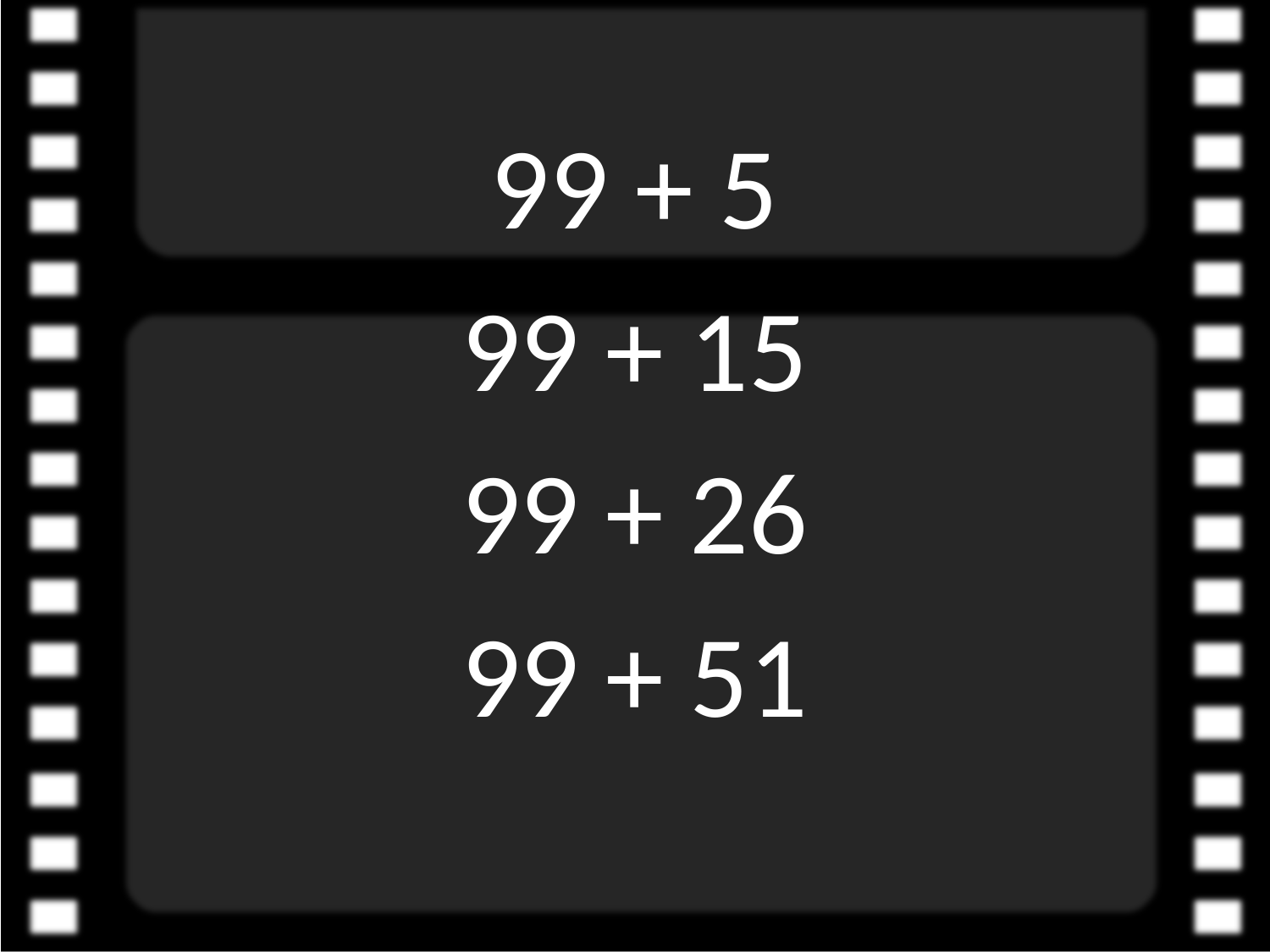

99 + 5
99 + 15
99 + 26
99 + 51